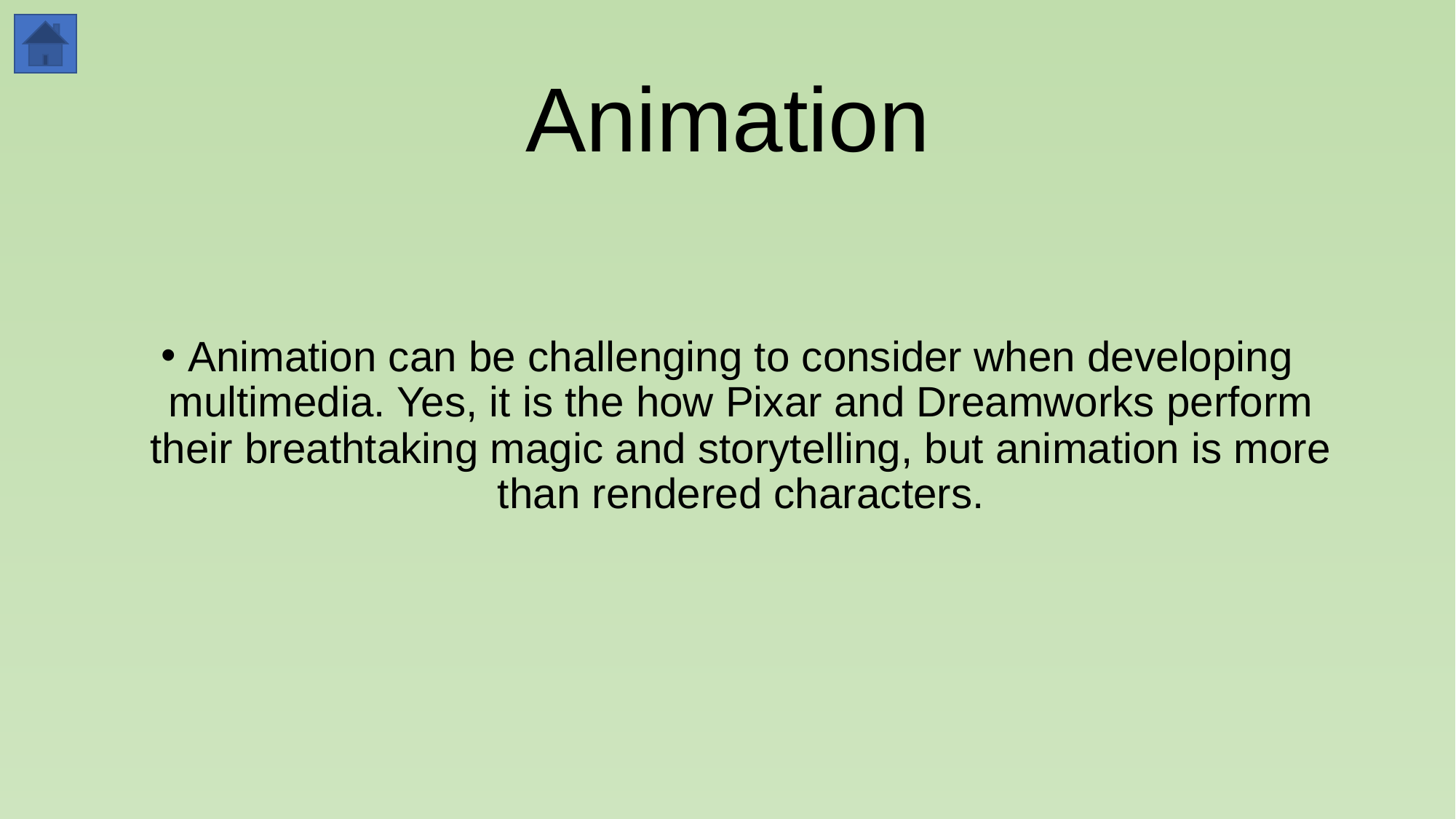

# Animation
Animation can be challenging to consider when developing multimedia. Yes, it is the how Pixar and Dreamworks perform their breathtaking magic and storytelling, but animation is more than rendered characters.